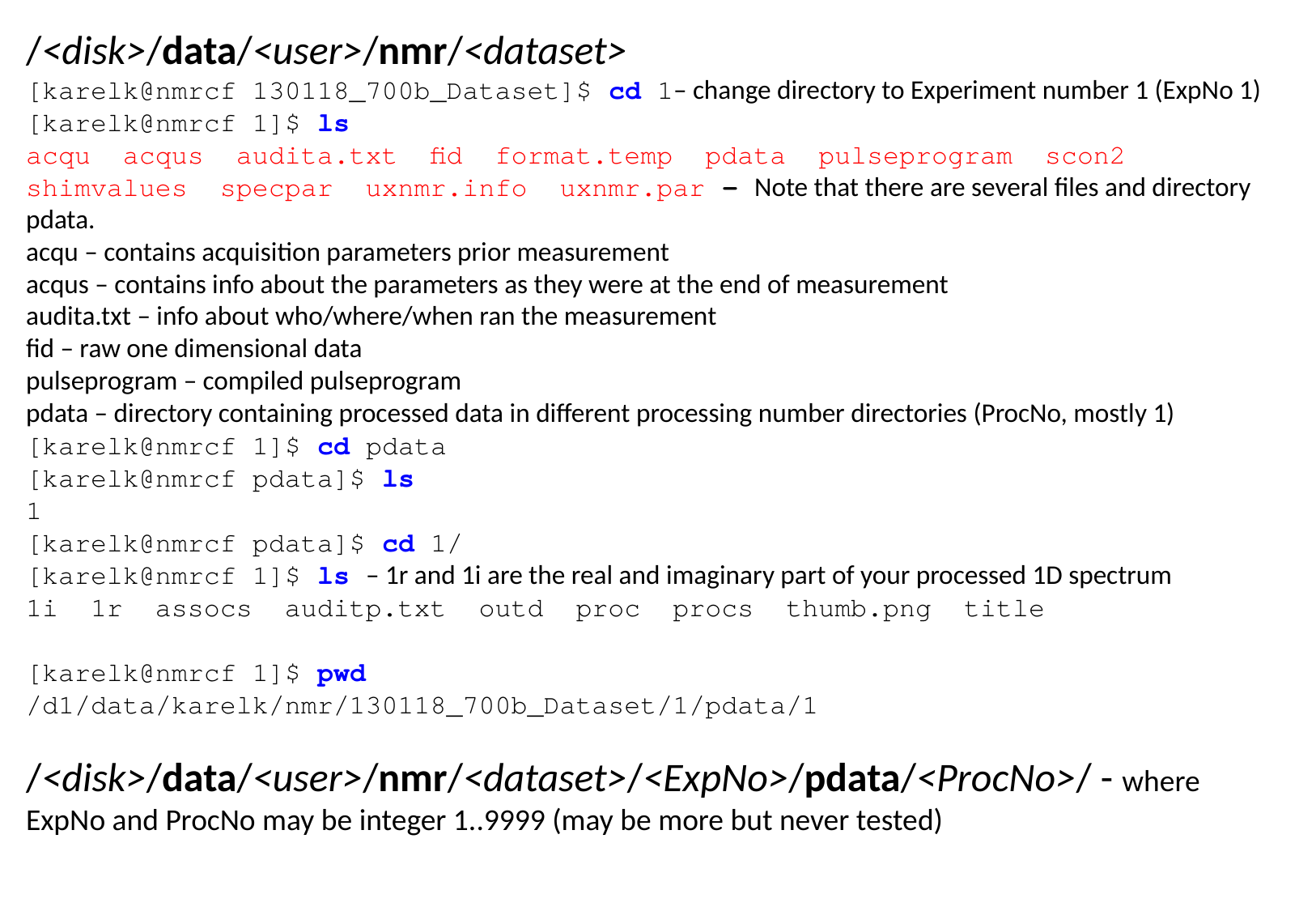

/<disk>/data/<user>/nmr/<dataset>
[karelk@nmrcf 130118_700b_Dataset]$ cd 1– change directory to Experiment number 1 (ExpNo 1)
[karelk@nmrcf 1]$ ls
acqu  acqus  audita.txt  fid  format.temp  pdata  pulseprogram  scon2  shimvalues  specpar  uxnmr.info  uxnmr.par - Note that there are several files and directory pdata.
acqu – contains acquisition parameters prior measurement
acqus – contains info about the parameters as they were at the end of measurement
audita.txt – info about who/where/when ran the measurement
fid – raw one dimensional data
pulseprogram – compiled pulseprogram
pdata – directory containing processed data in different processing number directories (ProcNo, mostly 1)
[karelk@nmrcf 1]$ cd pdata
[karelk@nmrcf pdata]$ ls
1
[karelk@nmrcf pdata]$ cd 1/
[karelk@nmrcf 1]$ ls – 1r and 1i are the real and imaginary part of your processed 1D spectrum
1i  1r  assocs  auditp.txt  outd  proc  procs  thumb.png  title

[karelk@nmrcf 1]$ pwd
/d1/data/karelk/nmr/130118_700b_Dataset/1/pdata/1

/<disk>/data/<user>/nmr/<dataset>/<ExpNo>/pdata/<ProcNo>/ - where ExpNo and ProcNo may be integer 1..9999 (may be more but never tested)